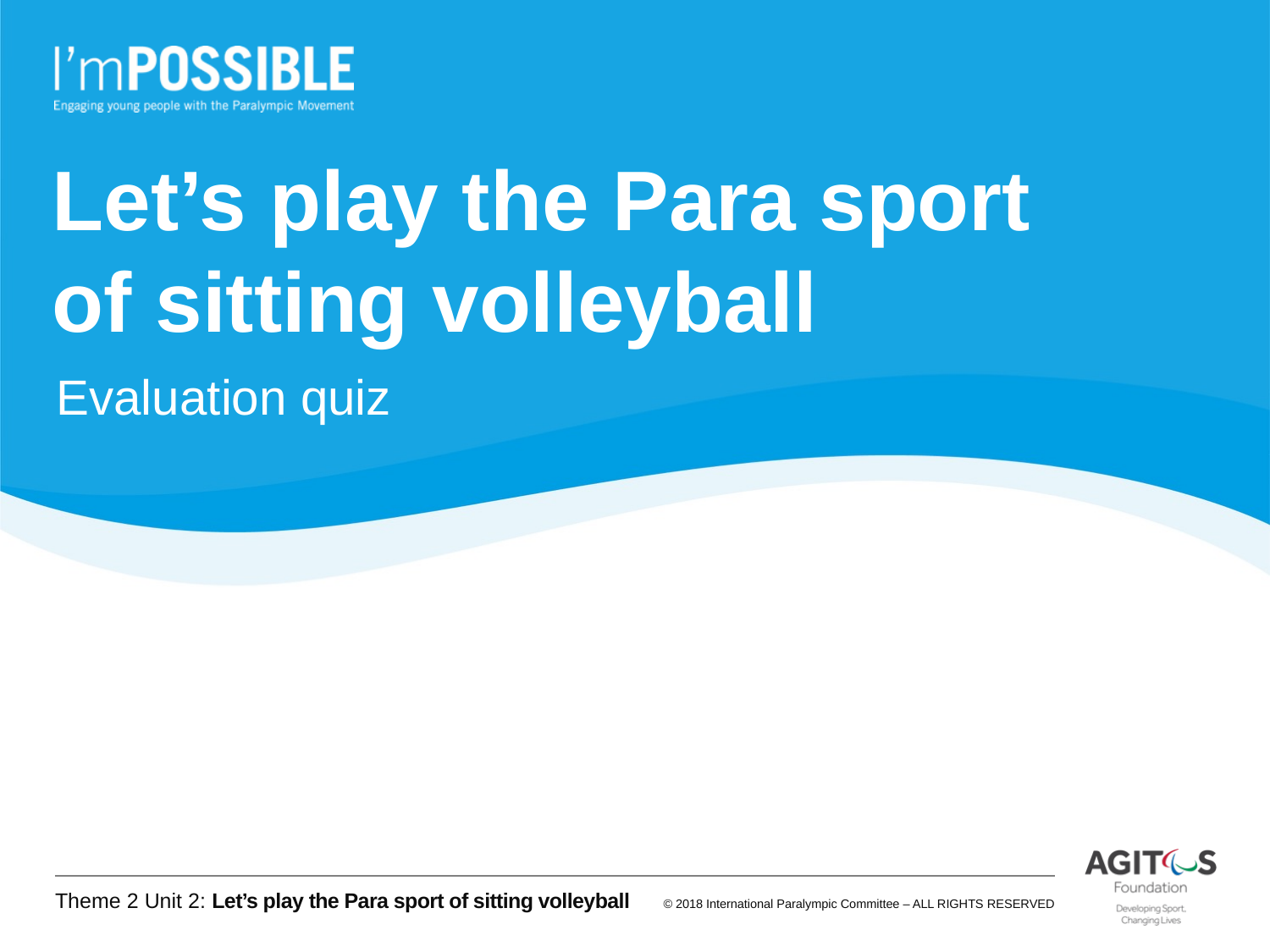

Let’s play the Para sport
of sitting volleyball
Evaluation quiz